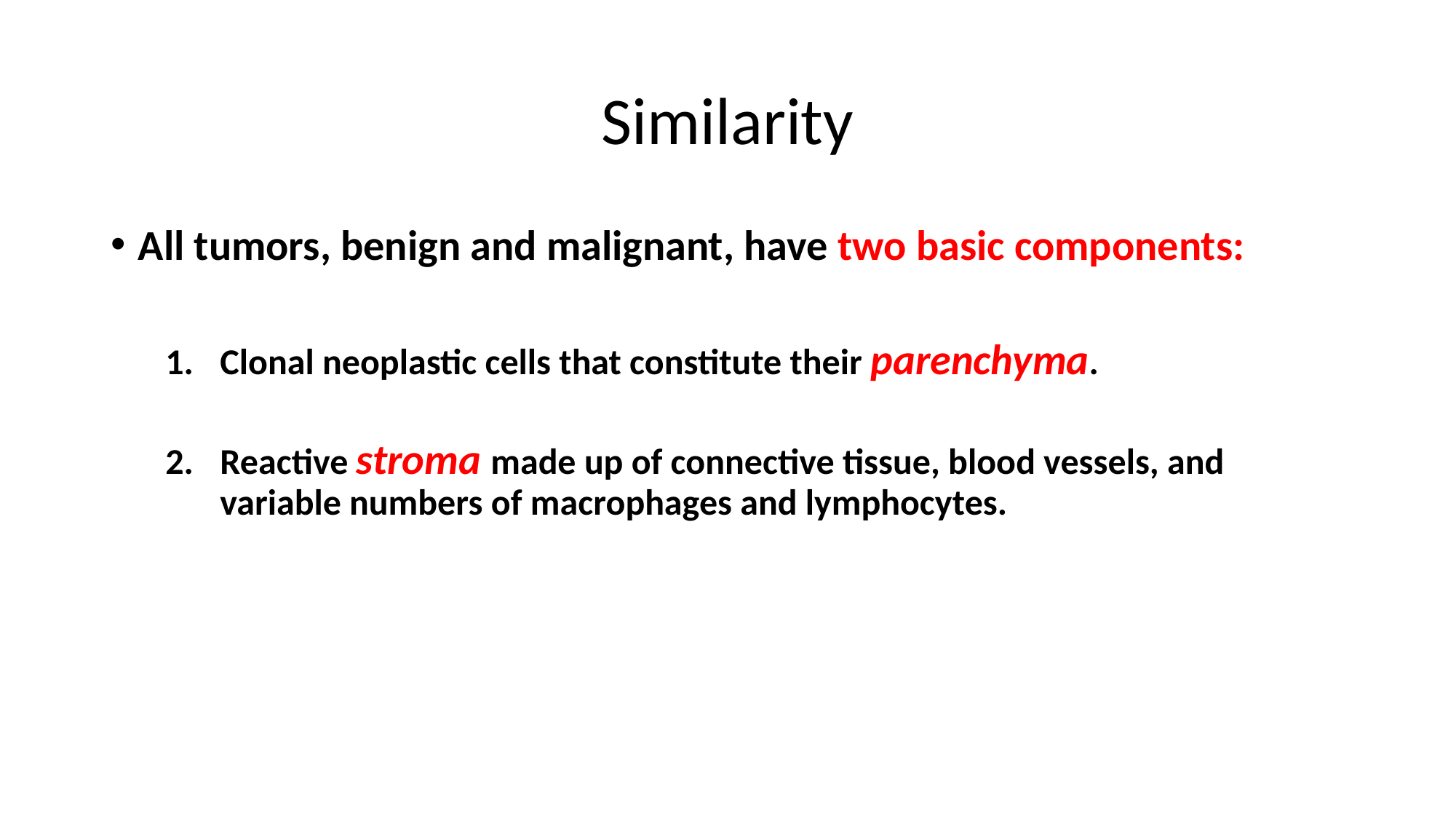

# Similarity
All tumors, benign and malignant, have two basic components:

Clonal neoplastic cells that constitute their parenchyma.

Reactive stroma made up of connective tissue, blood vessels, and variable numbers of macrophages and lymphocytes.